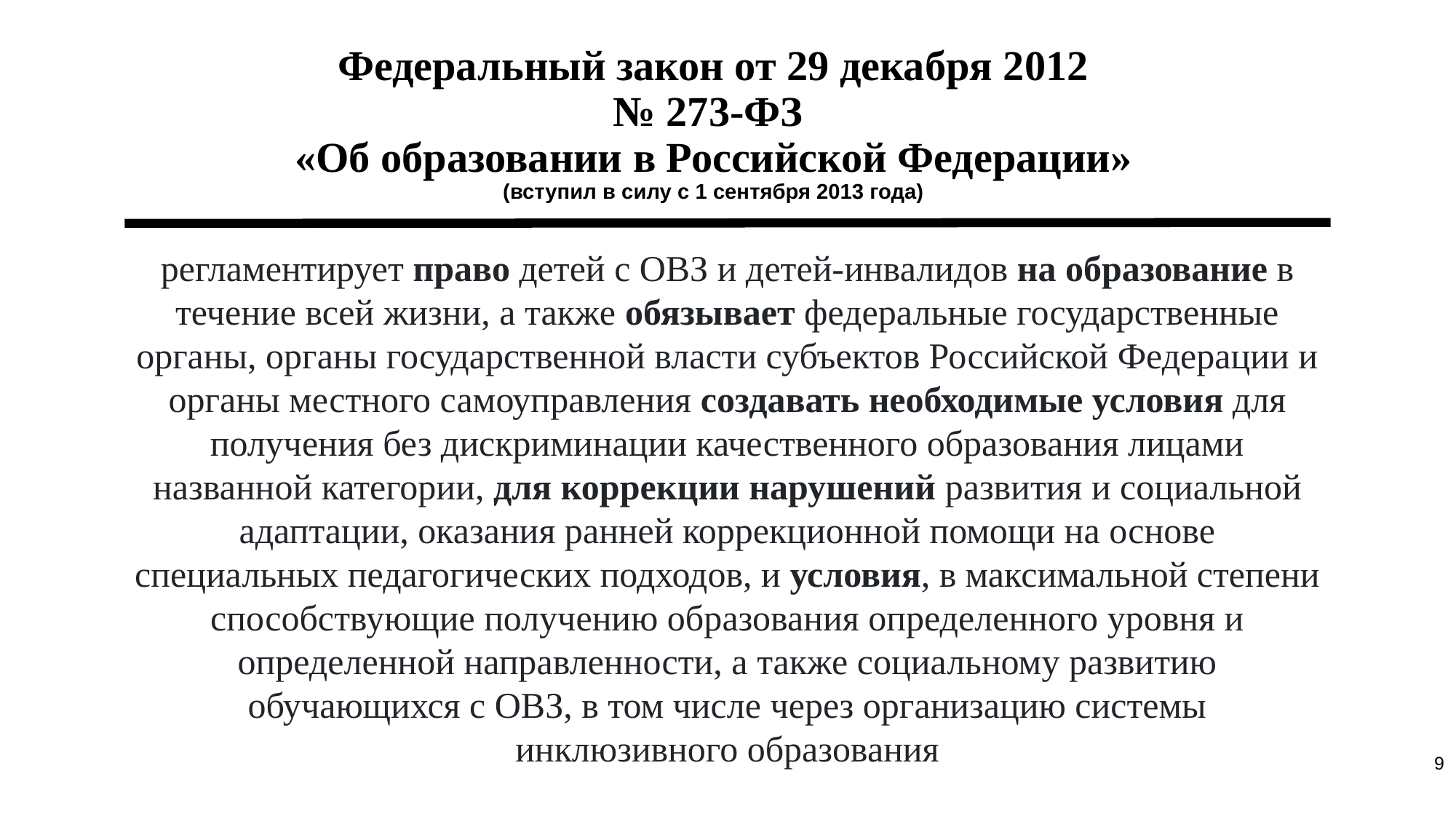

# Федеральный закон от 29 декабря 2012 № 273-ФЗ «Об образовании в Российской Федерации» (вступил в силу с 1 сентября 2013 года)
регламентирует право детей с ОВЗ и детей-инвалидов на образование в течение всей жизни, а также обязывает федеральные государственные органы, органы государственной власти субъектов Российской Федерации и органы местного самоуправления создавать необходимые условия для получения без дискриминации качественного образования лицами названной категории, для коррекции нарушений развития и социальной адаптации, оказания ранней коррекционной помощи на основе специальных педагогических подходов, и условия, в максимальной степени способствующие получению образования определенного уровня и определенной направленности, а также социальному развитию обучающихся с ОВЗ, в том числе через организацию системы инклюзивного образования
9